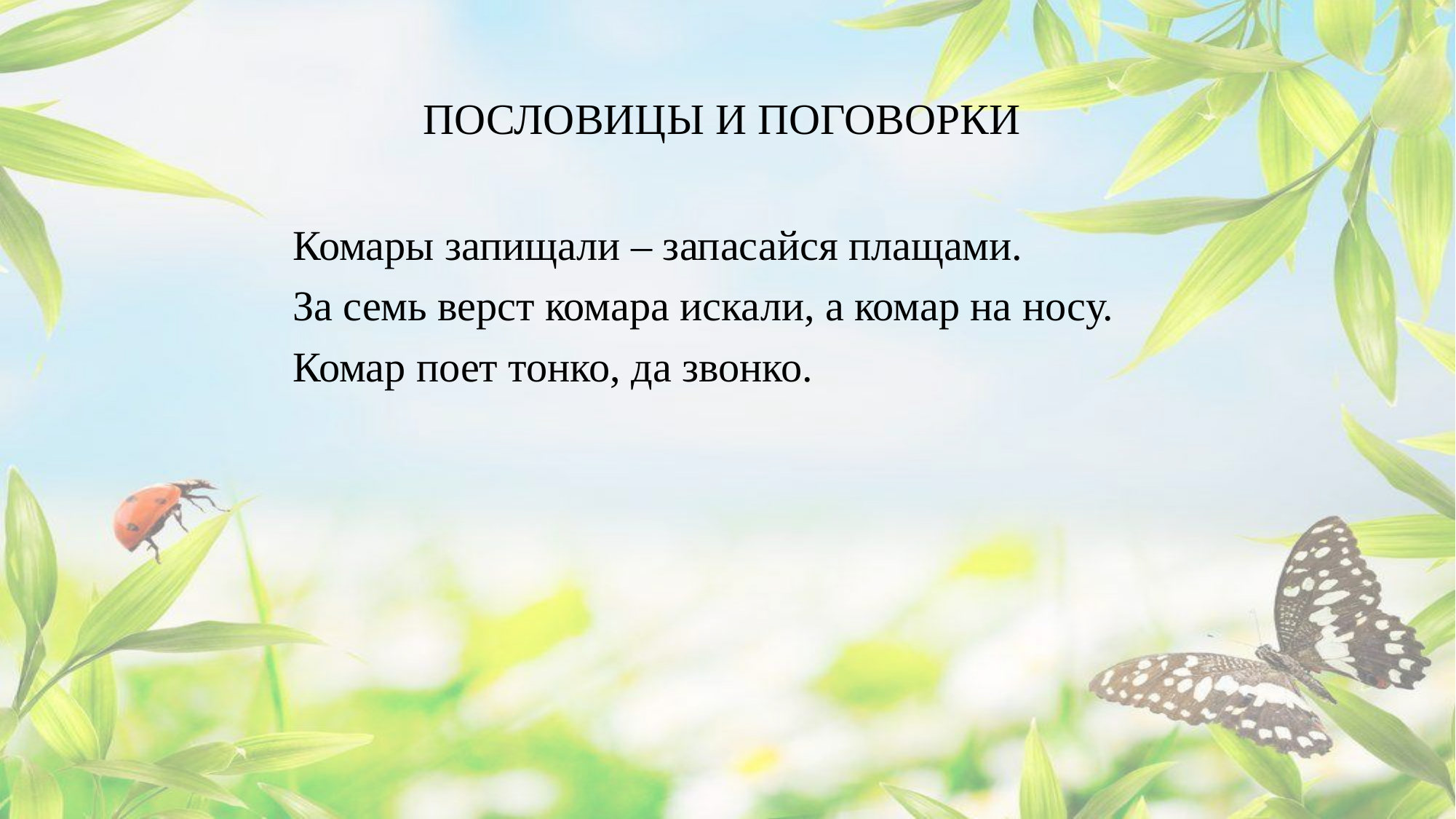

# ПОСЛОВИЦЫ И ПОГОВОРКИ
Комары запищали – запасайся плащами.
За семь верст комара искали, а комар на носу.
Комар поет тонко, да звонко.